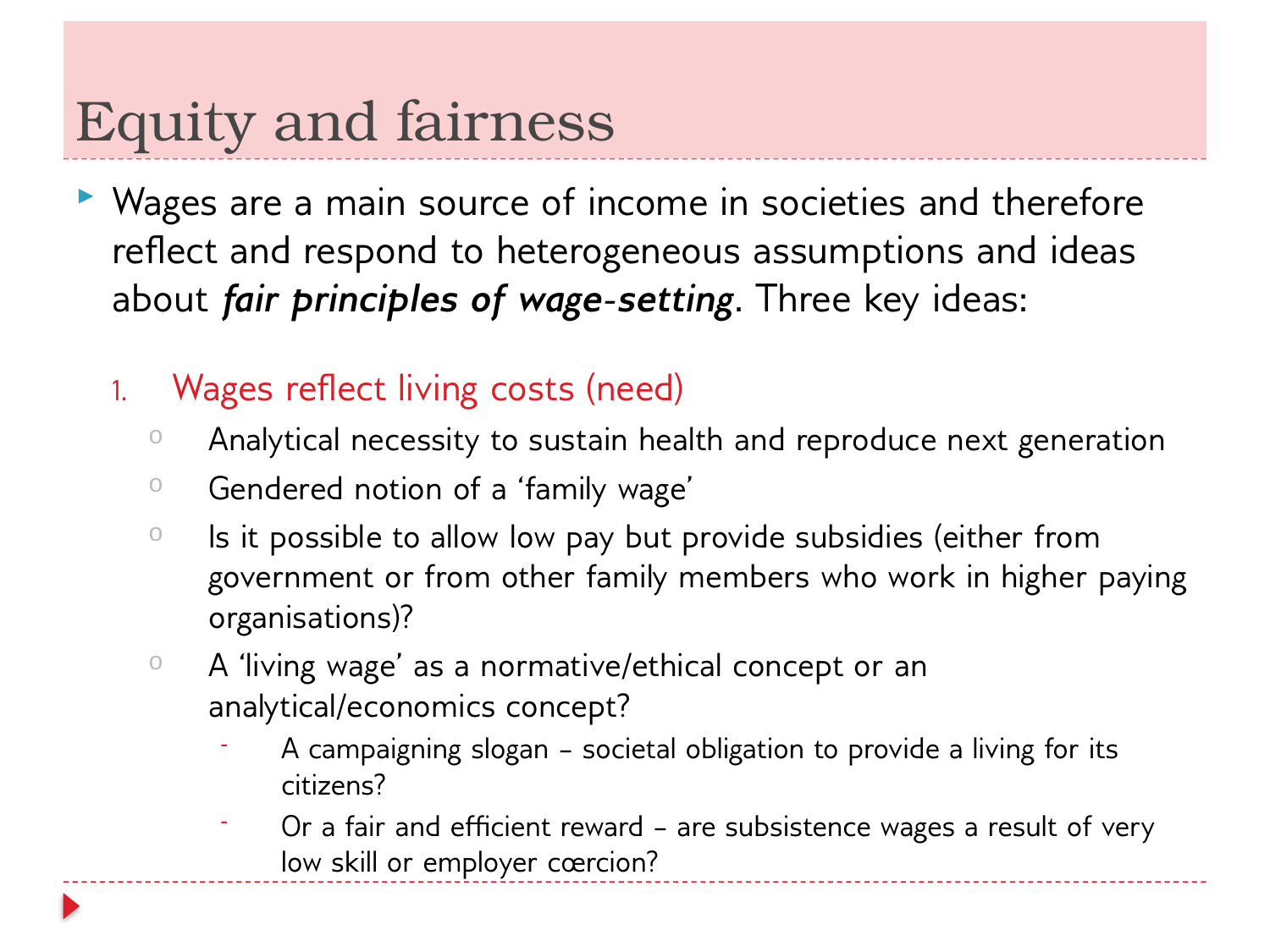

# Equity and fairness
Wages are a main source of income in societies and therefore reflect and respond to heterogeneous assumptions and ideas about fair principles of wage-setting. Three key ideas:

Wages reflect living costs (need)
Analytical necessity to sustain health and reproduce next generation
Gendered notion of a ‘family wage’
Is it possible to allow low pay but provide subsidies (either from government or from other family members who work in higher paying organisations)?
A ‘living wage’ as a normative/ethical concept or an analytical/economics concept?
A campaigning slogan – societal obligation to provide a living for its citizens?
Or a fair and efficient reward – are subsistence wages a result of very low skill or employer coercion?